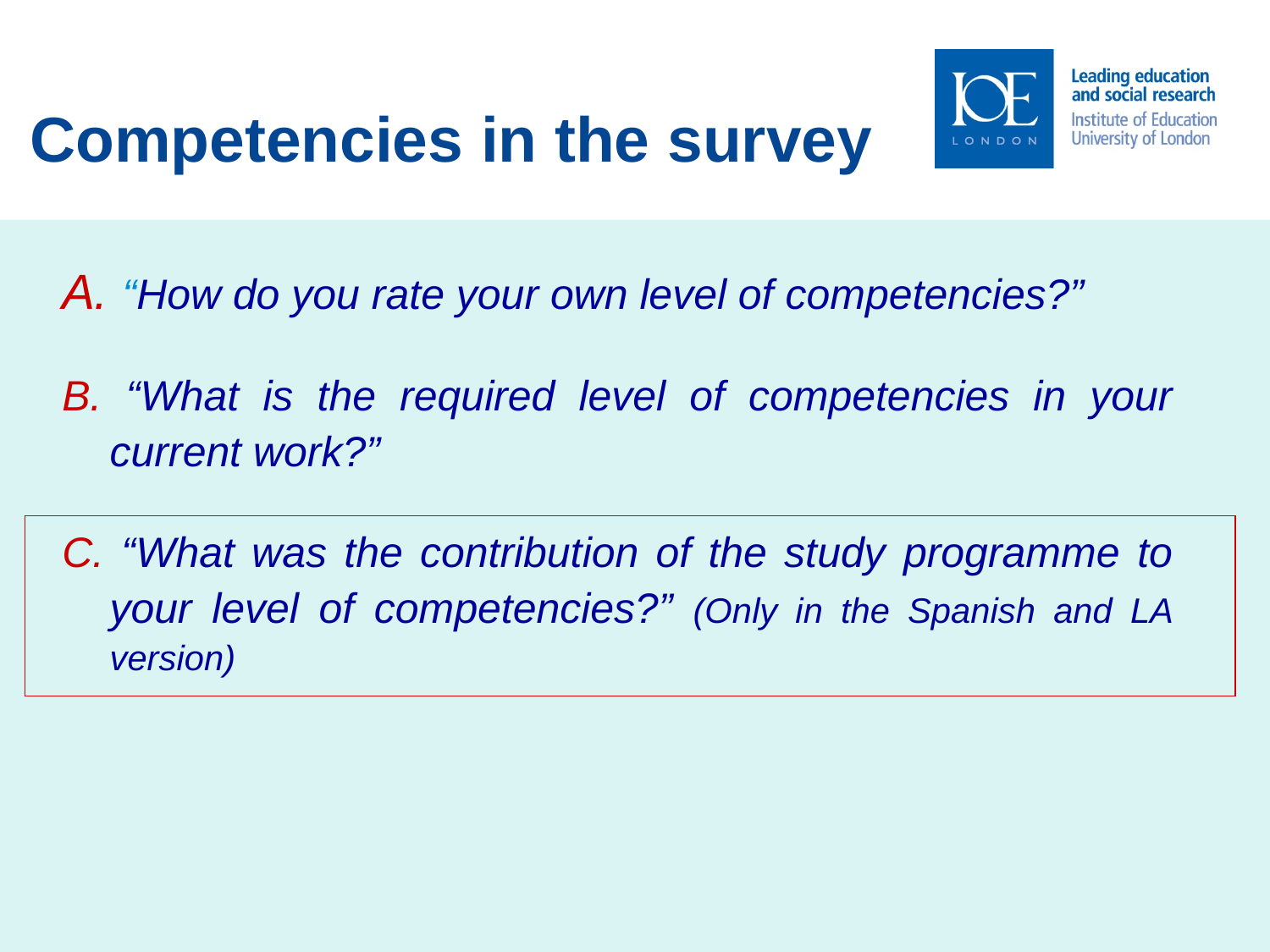

Competencies in the survey
A. “How do you rate your own level of competencies?”
B. “What is the required level of competencies in your current work?”
C. “What was the contribution of the study programme to your level of competencies?” (Only in the Spanish and LA version)